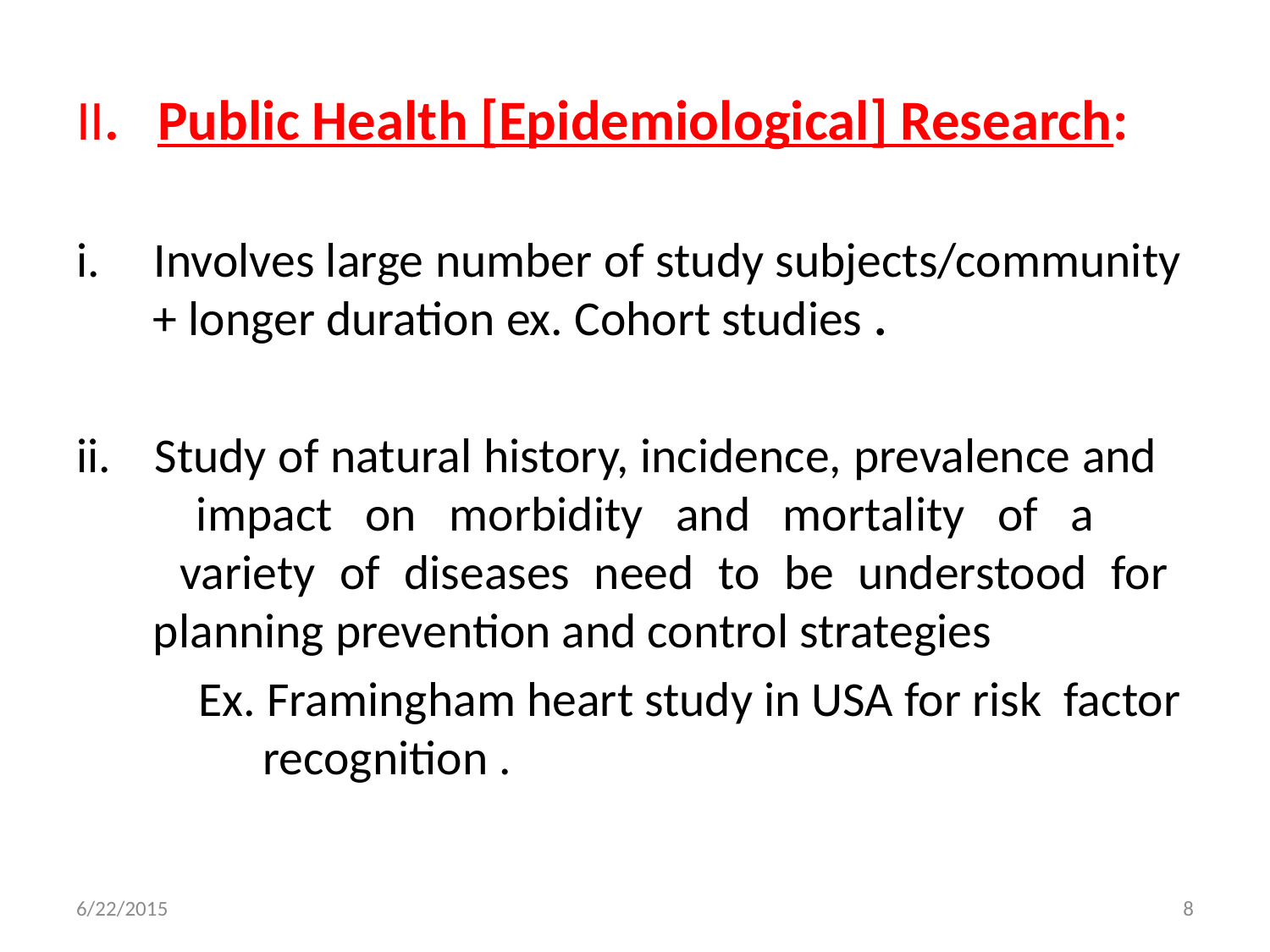

# II.   Public Health [Epidemiological] Research:
  Involves large number of study subjects/community
  + longer duration ex. Cohort studies .

  Study of natural history, incidence, prevalence and
  impact on morbidity and mortality of a
  variety of diseases need to be understood for
  planning prevention and control strategies
           Ex. Framingham heart study in USA for risk  factor
                 recognition .

6/22/2015
8